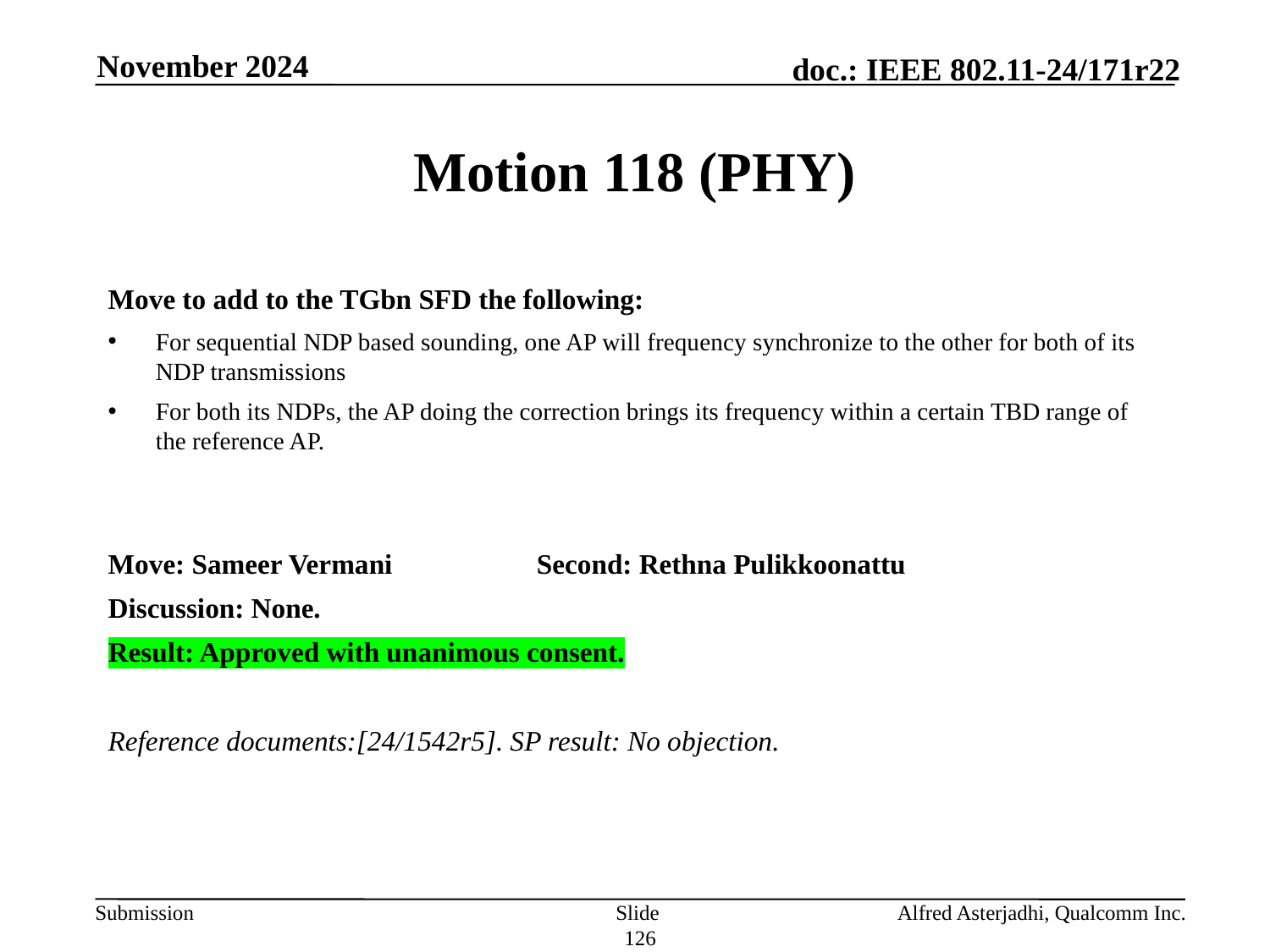

November 2024
# Motion 118 (PHY)
Move to add to the TGbn SFD the following:
For sequential NDP based sounding, one AP will frequency synchronize to the other for both of its NDP transmissions
For both its NDPs, the AP doing the correction brings its frequency within a certain TBD range of the reference AP.

Move: Sameer Vermani		Second: Rethna Pulikkoonattu
Discussion: None.
Result: Approved with unanimous consent.

Reference documents:[24/1542r5]. SP result: No objection.

Slide 126
Alfred Asterjadhi, Qualcomm Inc.